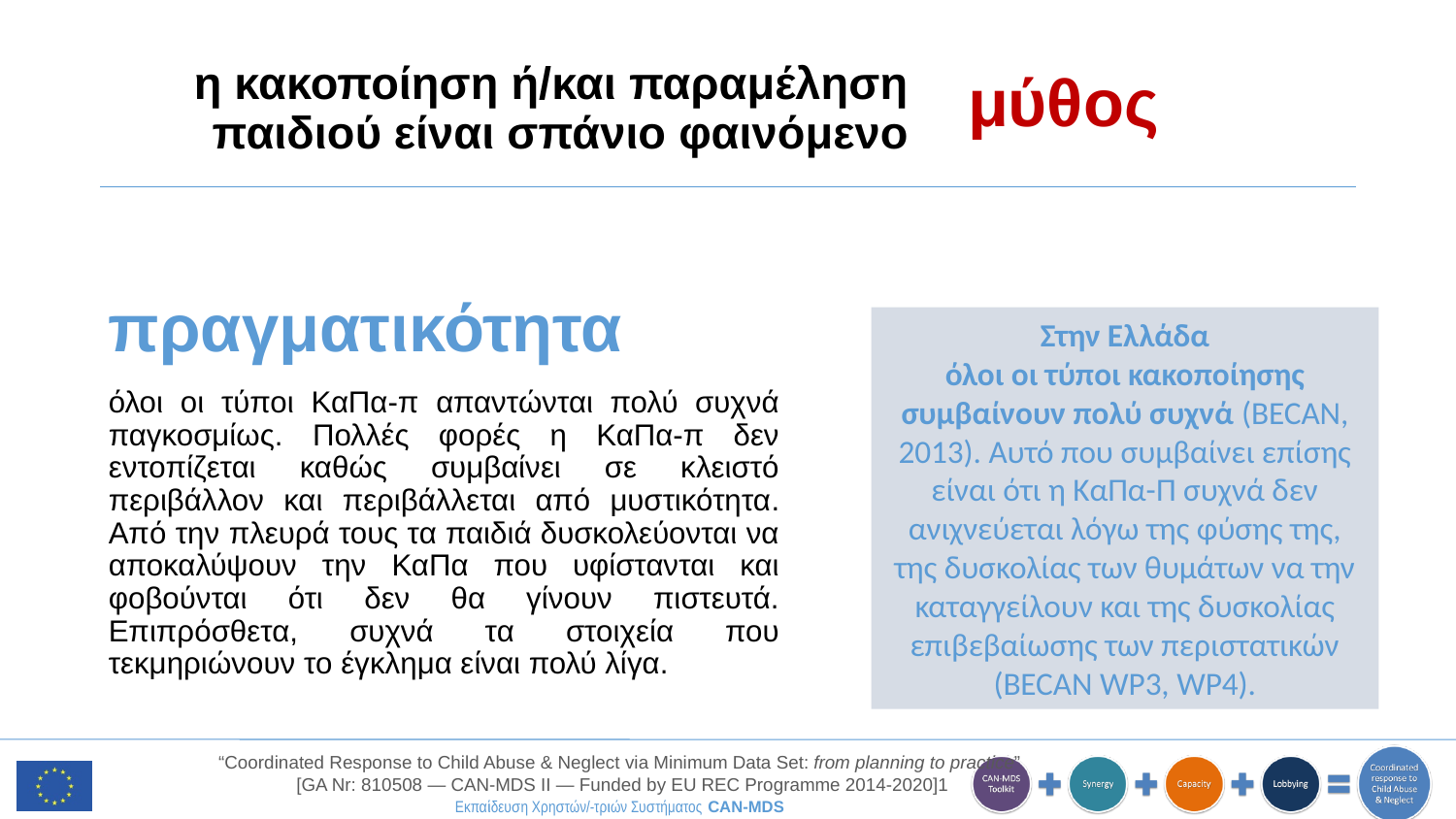

η κακοποίηση ή/και παραμέληση παιδιού είναι σπάνιο φαινόμενο
μύθος
πραγματικότητα
όλοι οι τύποι ΚαΠα-π απαντώνται πολύ συχνά παγκοσμίως. Πολλές φορές η ΚαΠα-π δεν εντοπίζεται καθώς συμβαίνει σε κλειστό περιβάλλον και περιβάλλεται από μυστικότητα. Από την πλευρά τους τα παιδιά δυσκολεύονται να αποκαλύψουν την ΚαΠα που υφίστανται και φοβούνται ότι δεν θα γίνουν πιστευτά. Επιπρόσθετα, συχνά τα στοιχεία που τεκμηριώνουν το έγκλημα είναι πολύ λίγα.
Στην Ελλάδα
όλοι οι τύποι κακοποίησης συμβαίνουν πολύ συχνά (BECAN, 2013). Αυτό που συμβαίνει επίσης είναι ότι η ΚαΠα-Π συχνά δεν ανιχνεύεται λόγω της φύσης της, της δυσκολίας των θυμάτων να την καταγγείλουν και της δυσκολίας επιβεβαίωσης των περιστατικών (BECAN WP3, WP4).